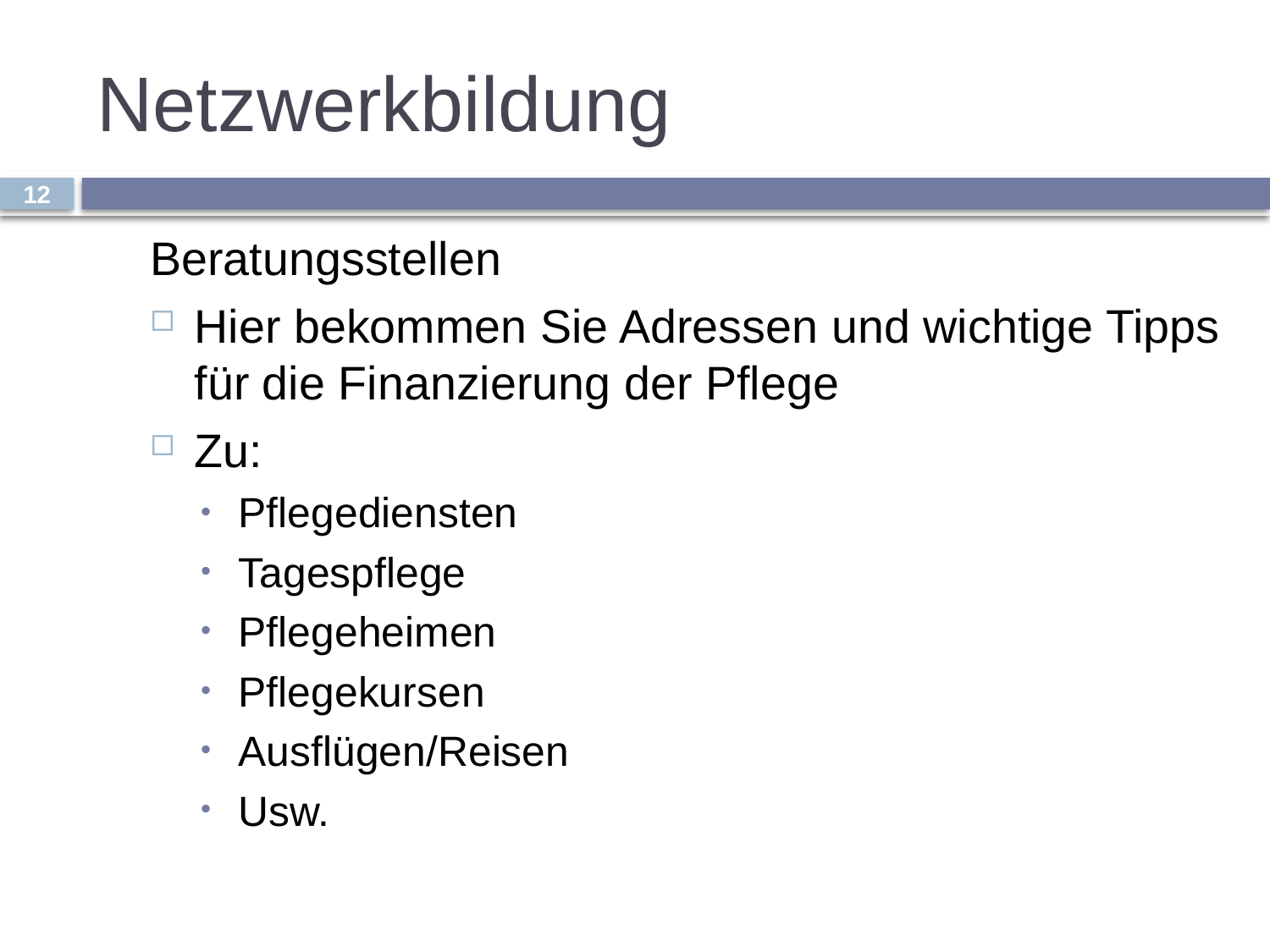

# Netzwerkbildung
12
Beratungsstellen
Hier bekommen Sie Adressen und wichtige Tipps für die Finanzierung der Pflege
Zu:
Pflegediensten
Tagespflege
Pflegeheimen
Pflegekursen
Ausflügen/Reisen
Usw.